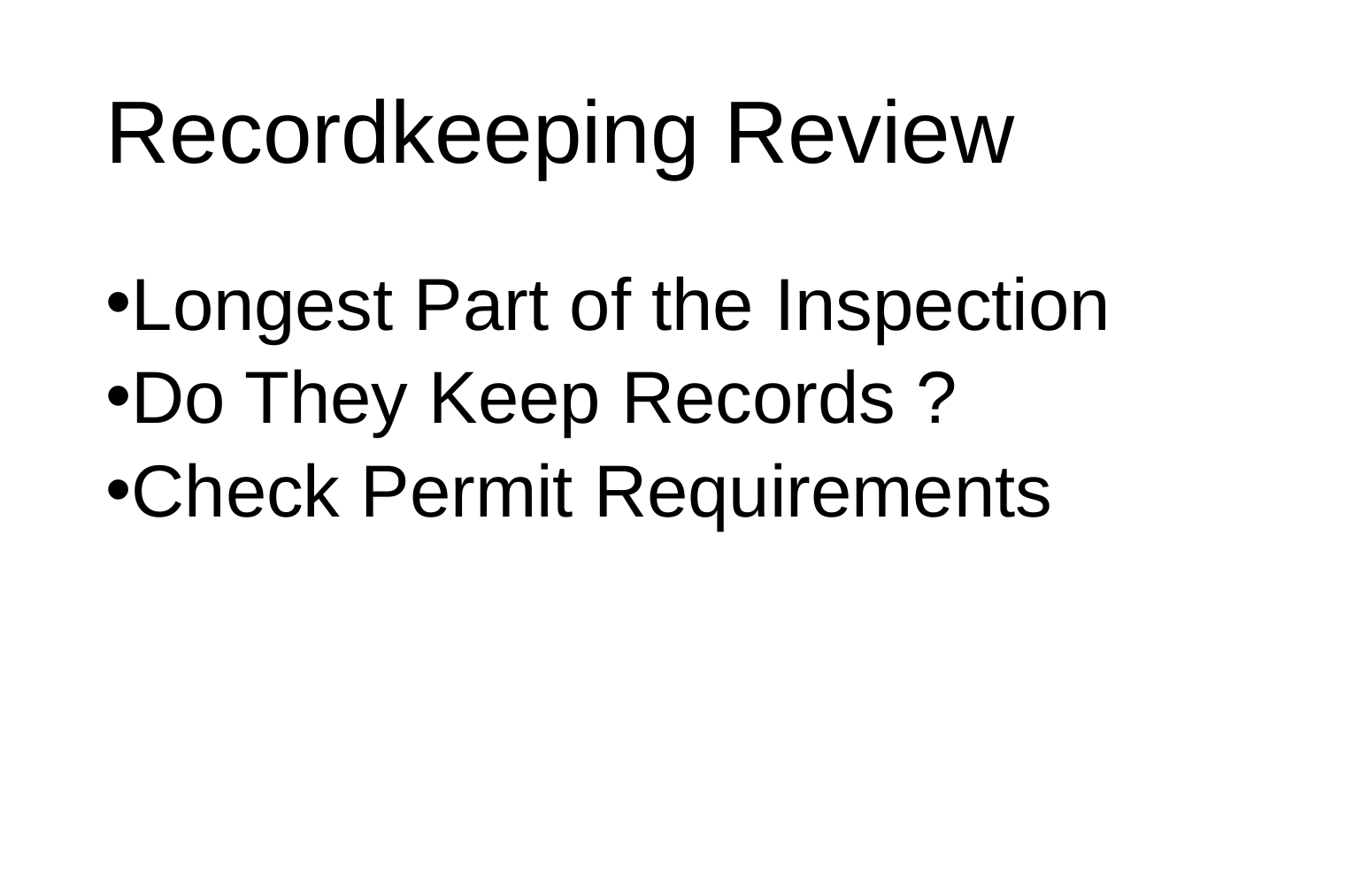

# Recordkeeping Review
Longest Part of the Inspection
Do They Keep Records ?
Check Permit Requirements